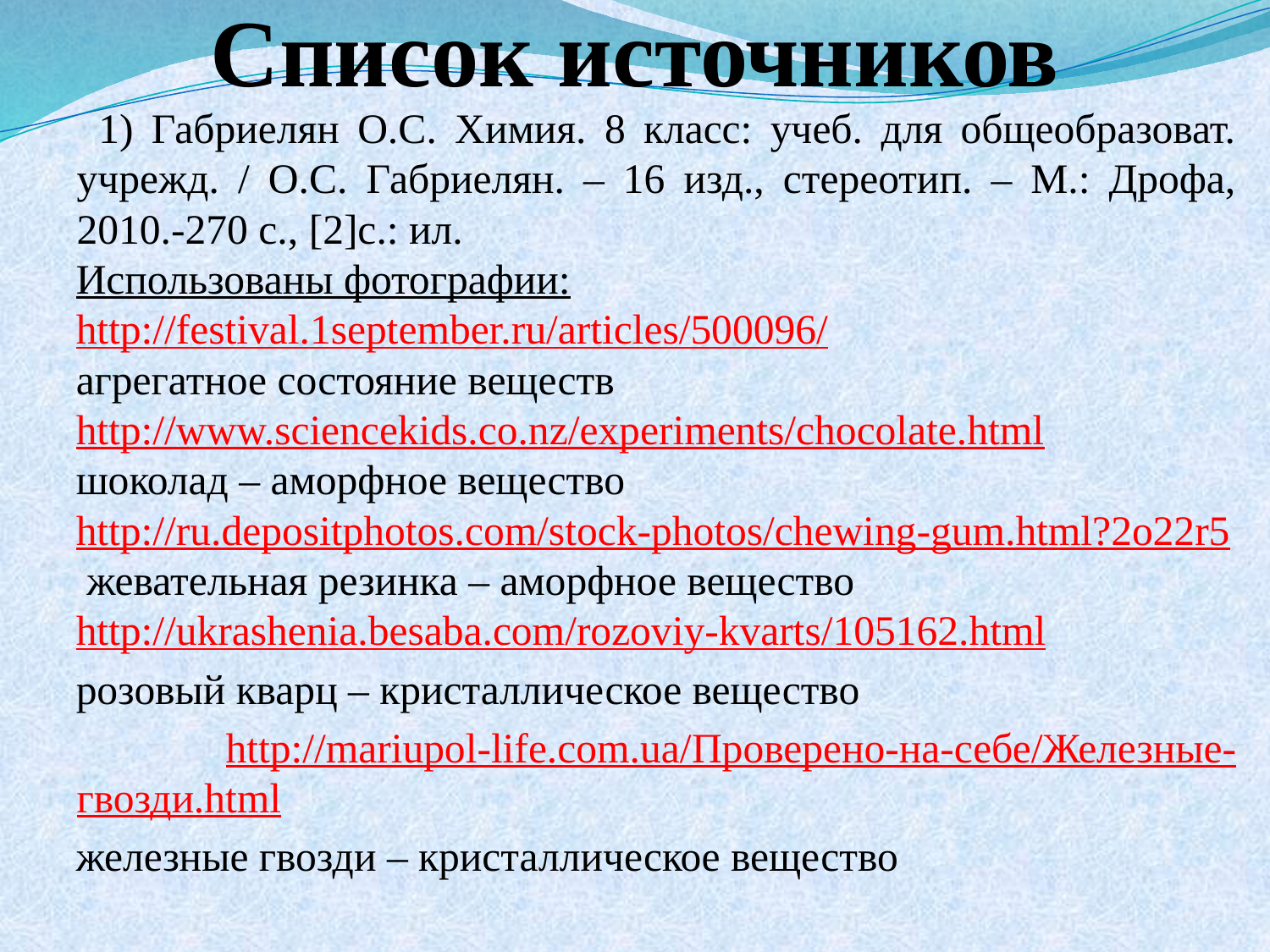

# Список источников
   1) Габриелян О.С. Химия. 8 класс: учеб. для общеобразоват. учрежд. / О.С. Габриелян. – 16 изд., стереотип. – М.: Дрофа, 2010.-270 с., [2]с.: ил.
   Использованы фотографии:
   http://festival.1september.ru/articles/500096/
   агрегатное состояние веществ
   http://www.sciencekids.co.nz/experiments/chocolate.html
   шоколад – аморфное вещество
   http://ru.depositphotos.com/stock-photos/chewing-gum.html?2o22r5
    жевательная резинка – аморфное вещество
   http://ukrashenia.besaba.com/rozoviy-kvarts/105162.html
   розовый кварц – кристаллическое вещество
    http://mariupol-life.com.ua/Проверено-на-себе/Железные-гвозди.html
   железные гвозди – кристаллическое вещество